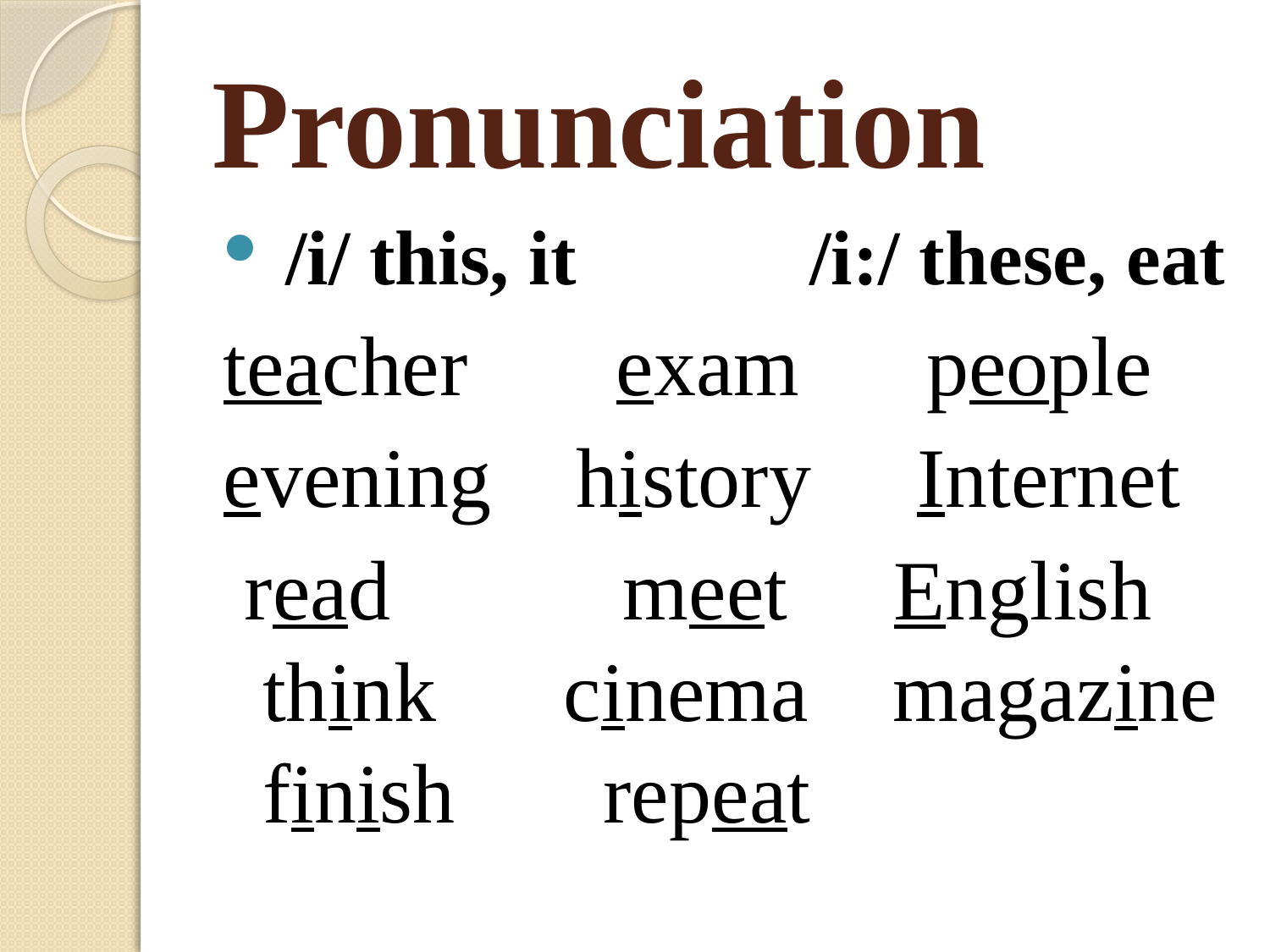

# Pronunciation
 /i/ this, it            /i:/ these, eat
teacher       exam      people
evening    history     Internet
 read           meet     English  think      cinema    magazine finish       repeat